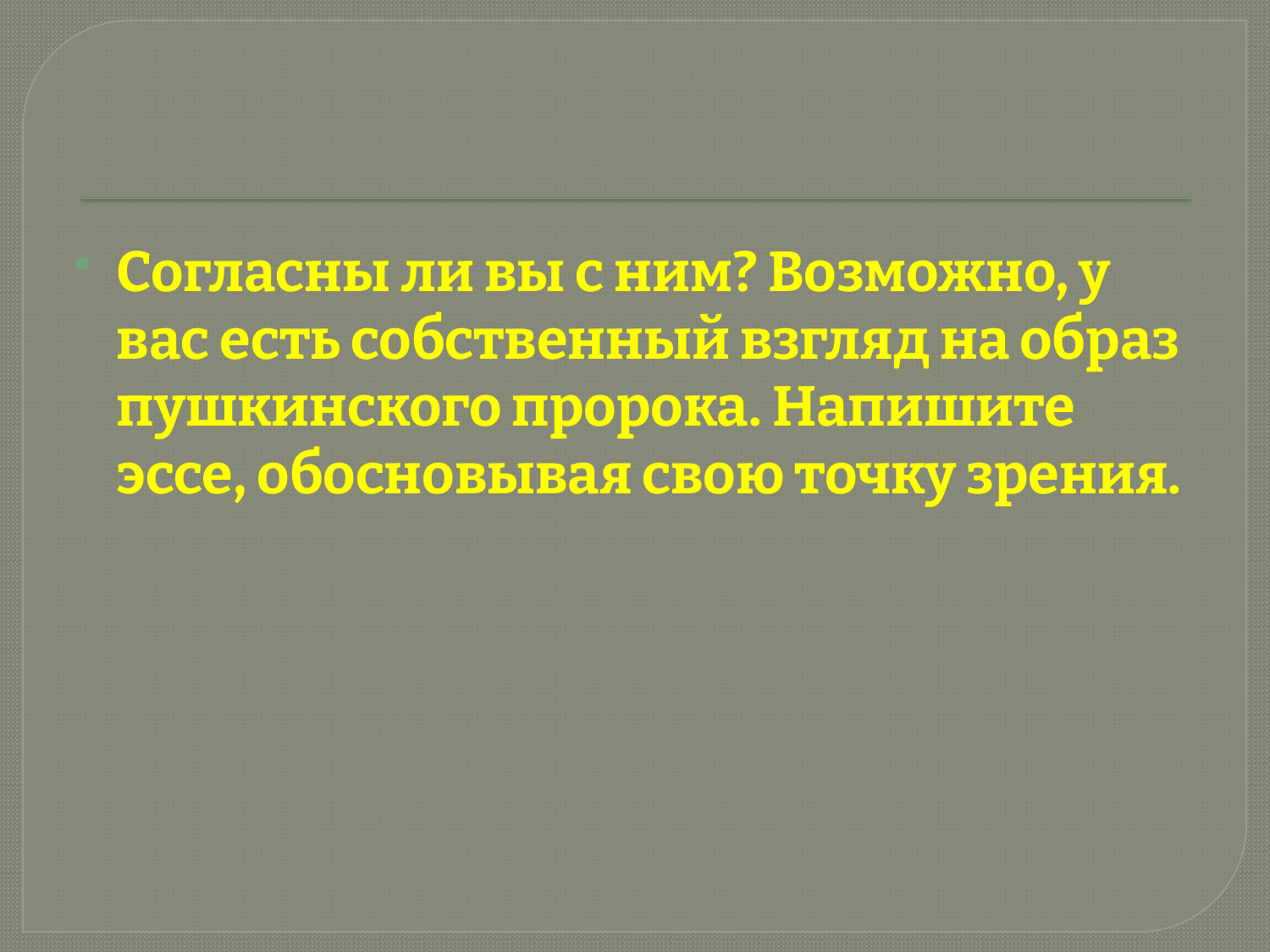

Согласны ли вы с ним? Возможно, у вас есть собственный взгляд на образ пушкинского пророка. Напишите эссе, обосновывая свою точку зрения.